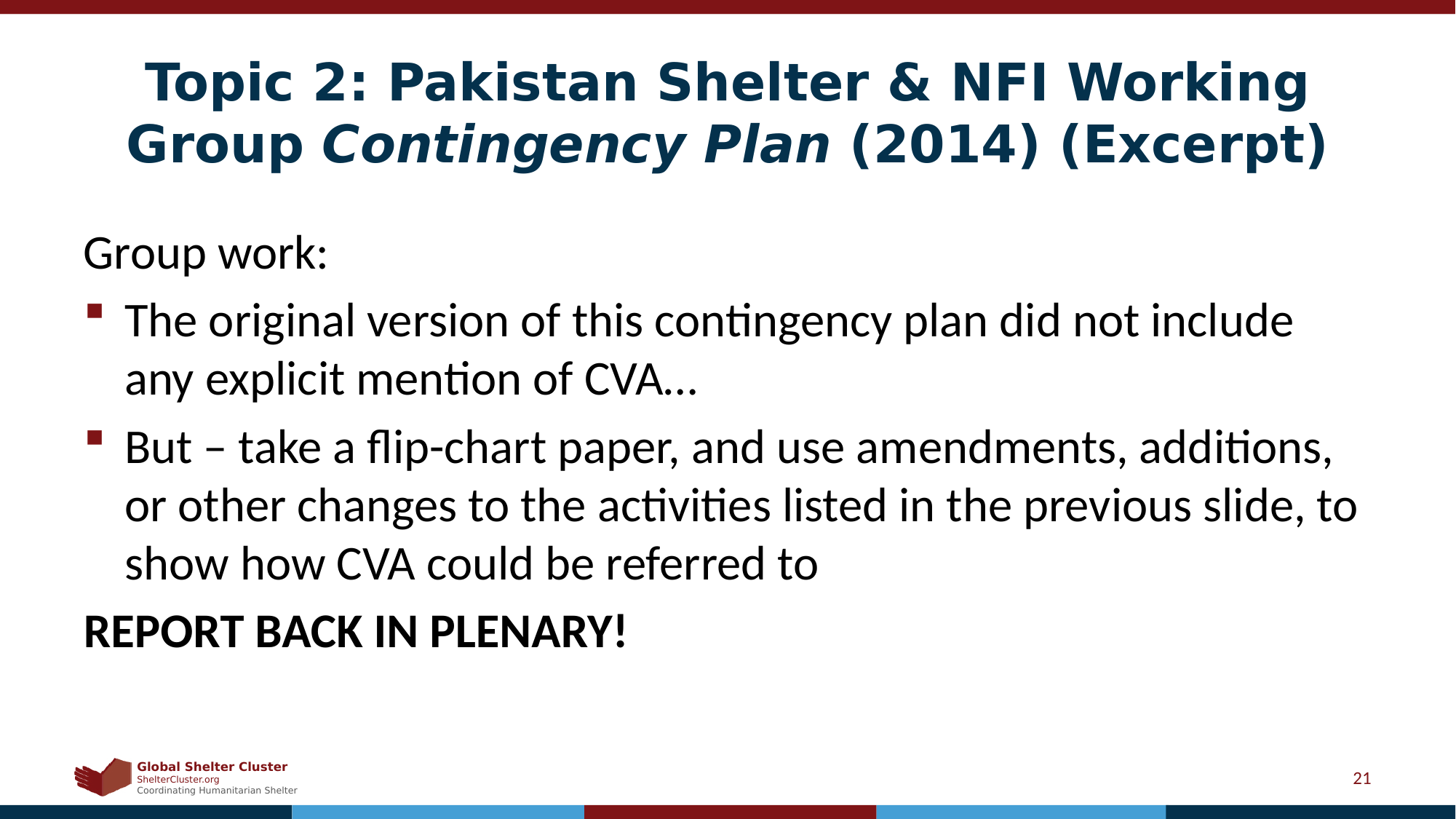

# Topic 2: Pakistan Shelter & NFI Working Group Contingency Plan (2014) (Excerpt)
Group work:
The original version of this contingency plan did not include any explicit mention of CVA…
But – take a flip-chart paper, and use amendments, additions, or other changes to the activities listed in the previous slide, to show how CVA could be referred to
REPORT BACK IN PLENARY!

21